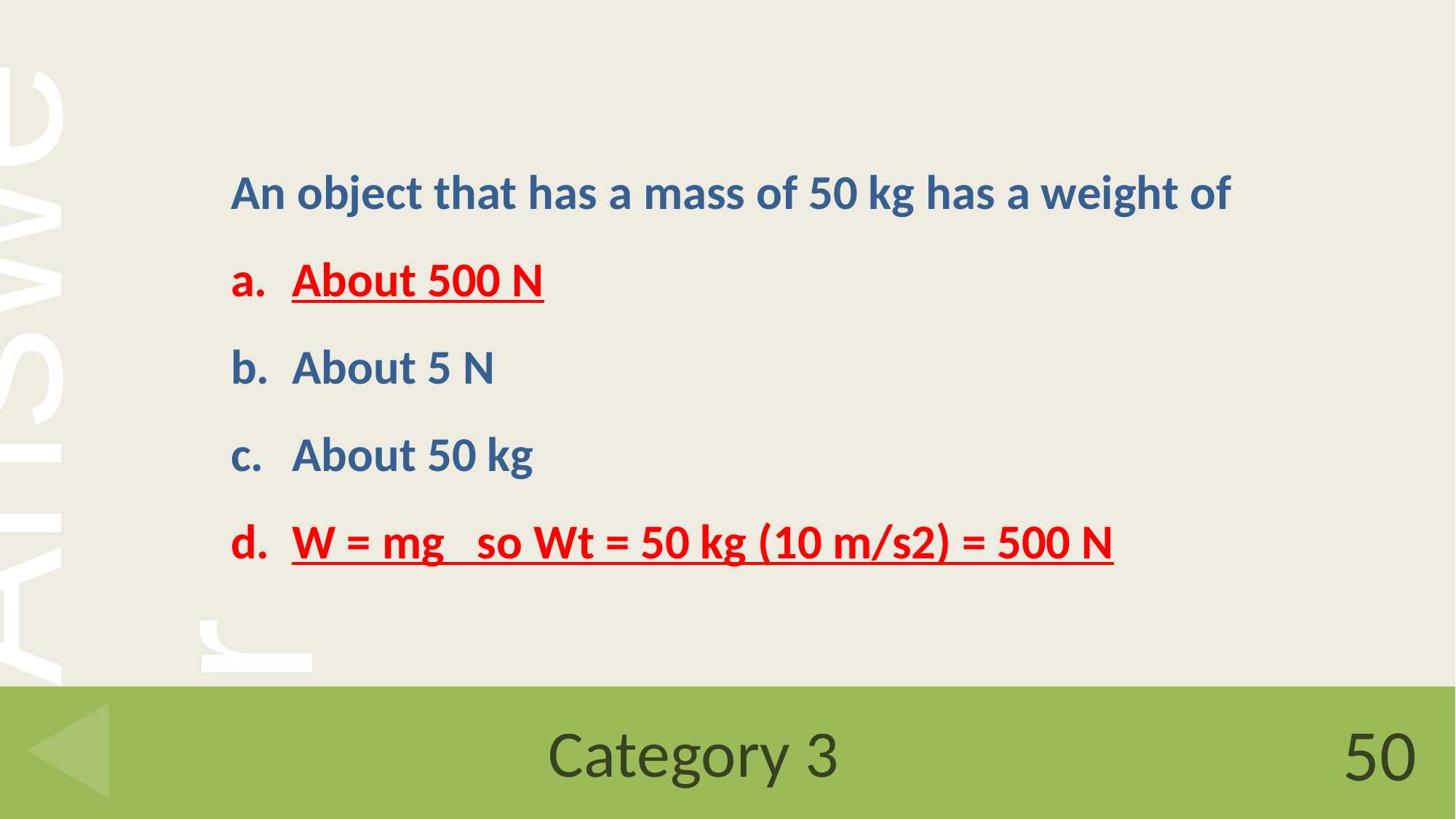

An object that has a mass of 50 kg has a weight of
About 500 N
About 5 N
About 50 kg
W = mg   so Wt = 50 kg (10 m/s2) = 500 N
# Category 3
50